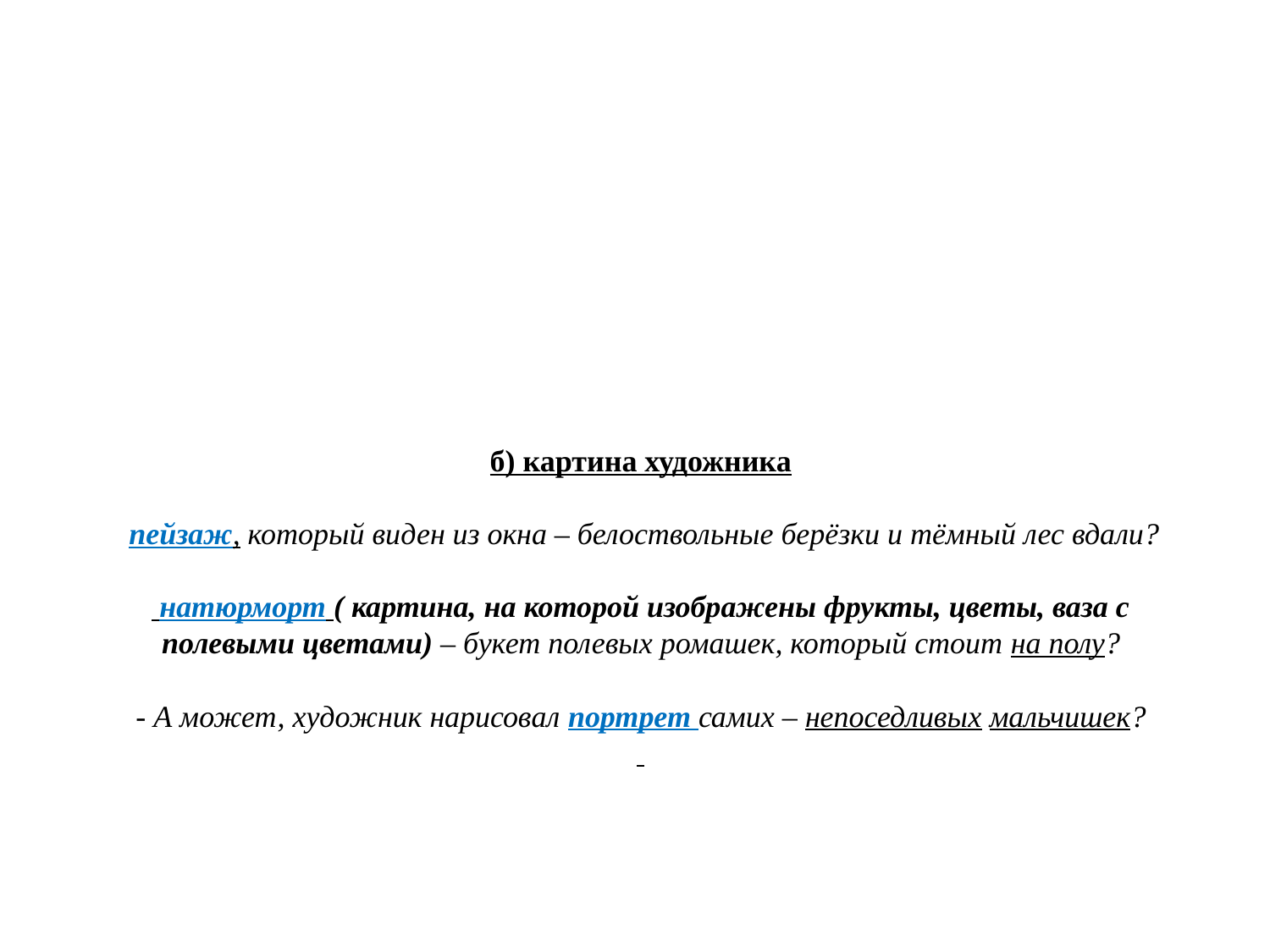

# б) картина художника пейзаж, который виден из окна – белоствольные берёзки и тёмный лес вдали?  натюрморт ( картина, на которой изображены фрукты, цветы, ваза с полевыми цветами) – букет полевых ромашек, который стоит на полу? - А может, художник нарисовал портрет самих – непоседливых мальчишек?